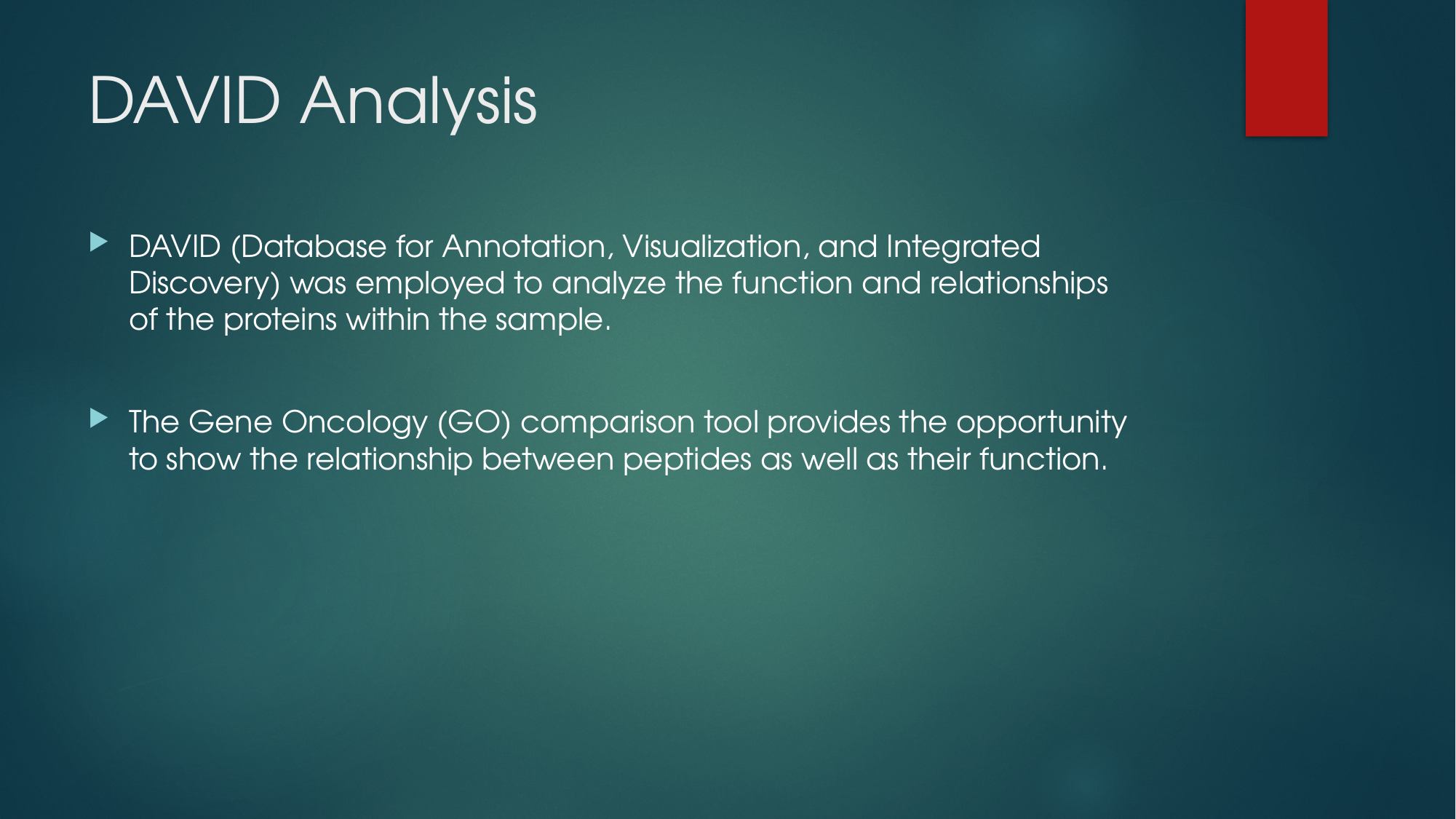

# DAVID Analysis
DAVID (Database for Annotation, Visualization, and Integrated Discovery) was employed to analyze the function and relationships of the proteins within the sample.

The Gene Oncology (GO) comparison tool provides the opportunity to show the relationship between peptides as well as their function.